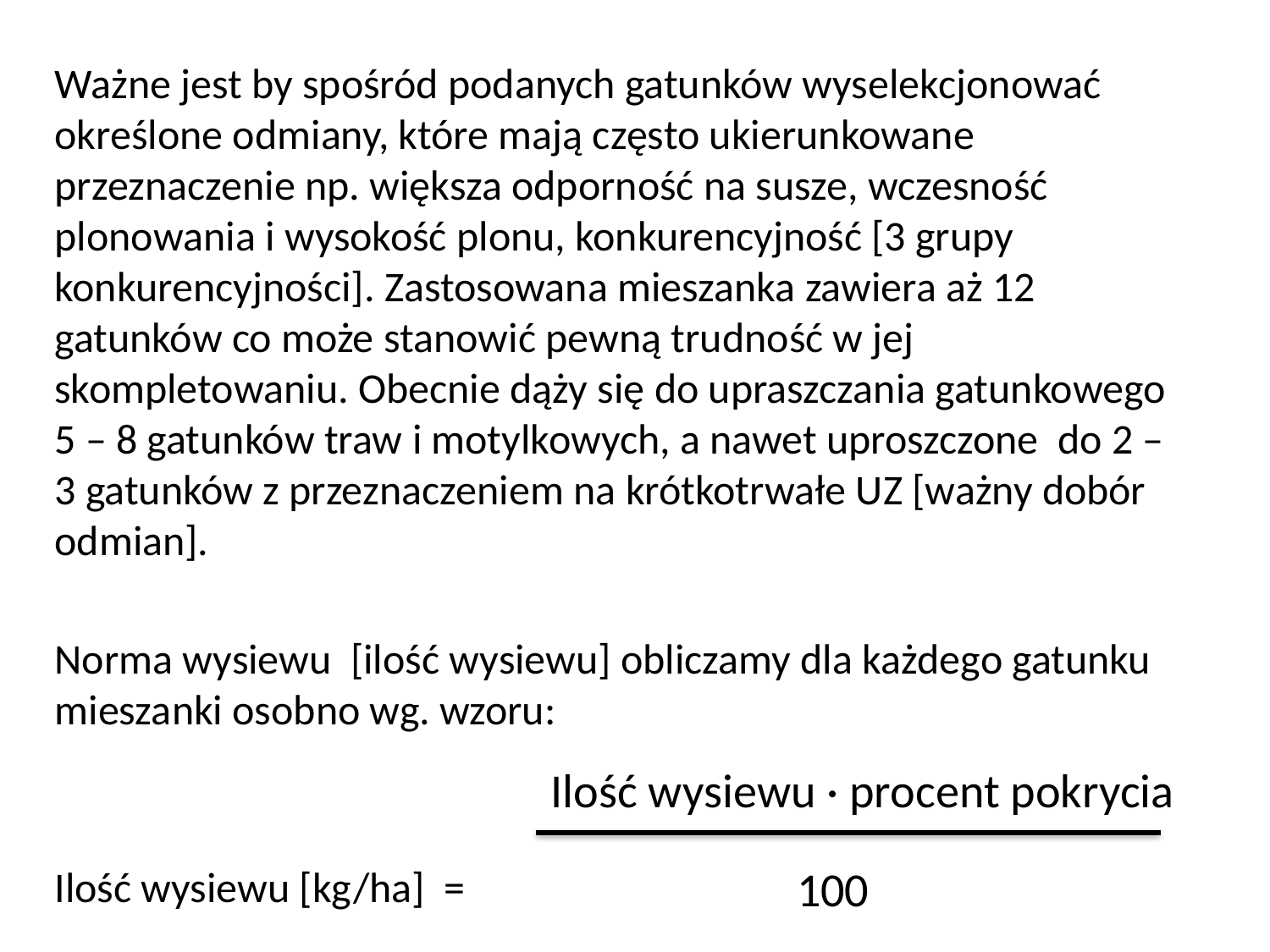

Ważne jest by spośród podanych gatunków wyselekcjonować określone odmiany, które mają często ukierunkowane przeznaczenie np. większa odporność na susze, wczesność plonowania i wysokość plonu, konkurencyjność [3 grupy konkurencyjności]. Zastosowana mieszanka zawiera aż 12 gatunków co może stanowić pewną trudność w jej skompletowaniu. Obecnie dąży się do upraszczania gatunkowego 5 – 8 gatunków traw i motylkowych, a nawet uproszczone  do 2 – 3 gatunków z przeznaczeniem na krótkotrwałe UZ [ważny dobór odmian].

	Norma wysiewu  [ilość wysiewu] obliczamy dla każdego gatunku mieszanki osobno wg. wzoru:

	Ilość wysiewu [kg/ha]  =

Ilość wysiewu · procent pokrycia
100